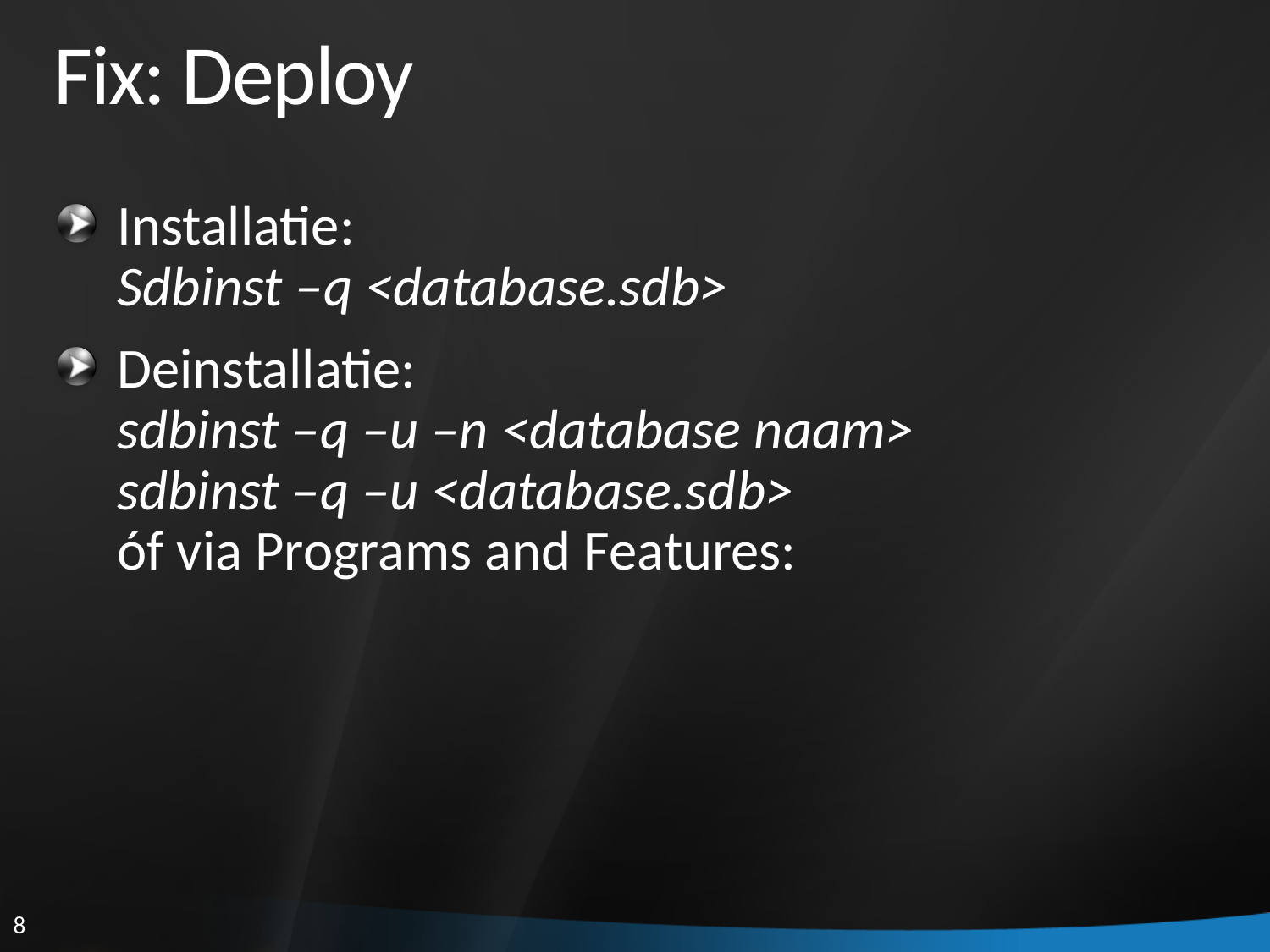

# Fix: Deploy
Installatie:
Sdbinst –q <database.sdb>
Deinstallatie:
sdbinst –q –u –n <database naam>
sdbinst –q –u <database.sdb>
óf via Programs and Features: